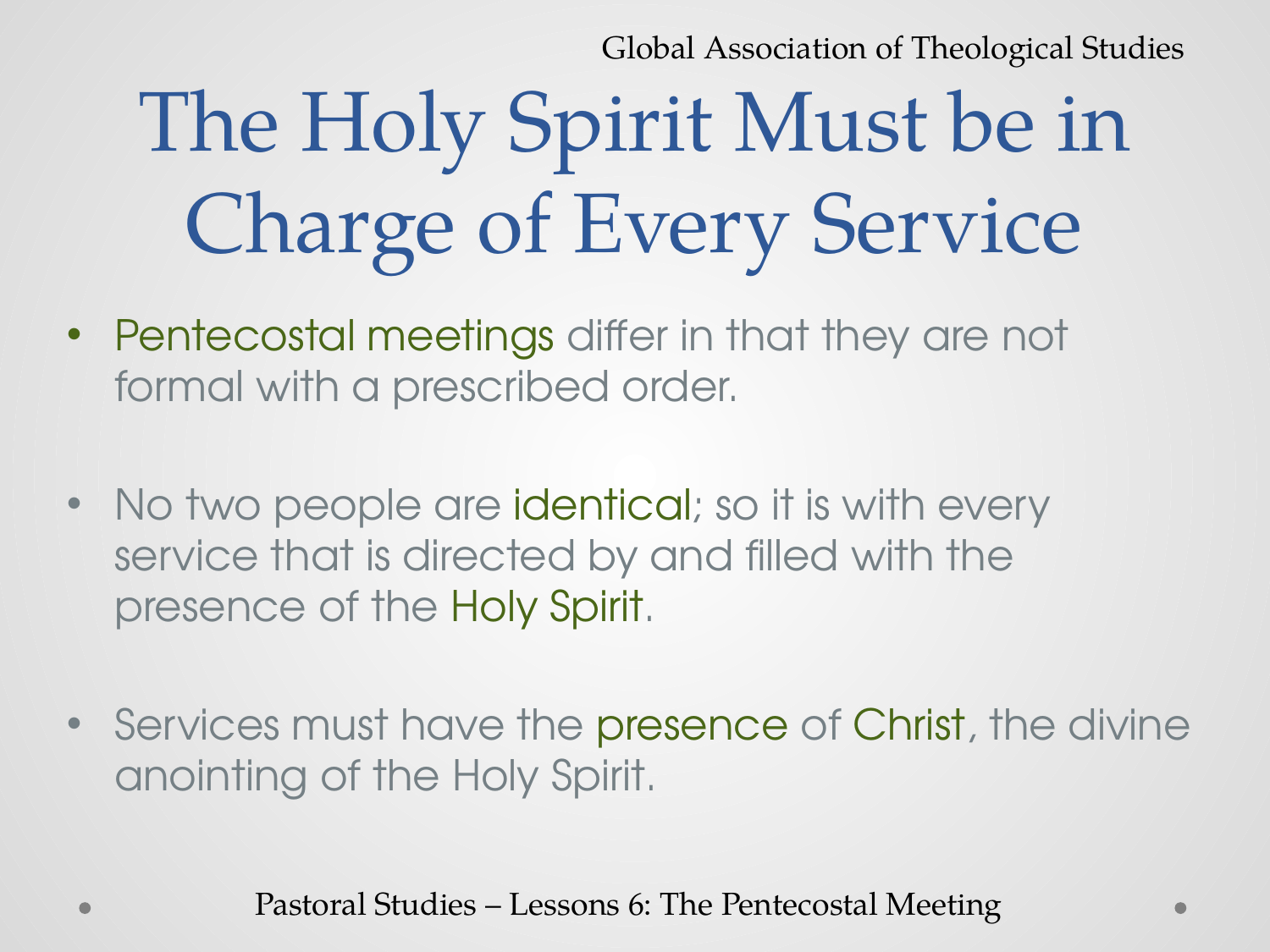

Global Association of Theological Studies
# The Holy Spirit Must be in Charge of Every Service
Pentecostal meetings differ in that they are not formal with a prescribed order.

No two people are identical; so it is with every service that is directed by and filled with the presence of the Holy Spirit.

Services must have the presence of Christ, the divine anointing of the Holy Spirit.
Pastoral Studies – Lessons 6: The Pentecostal Meeting